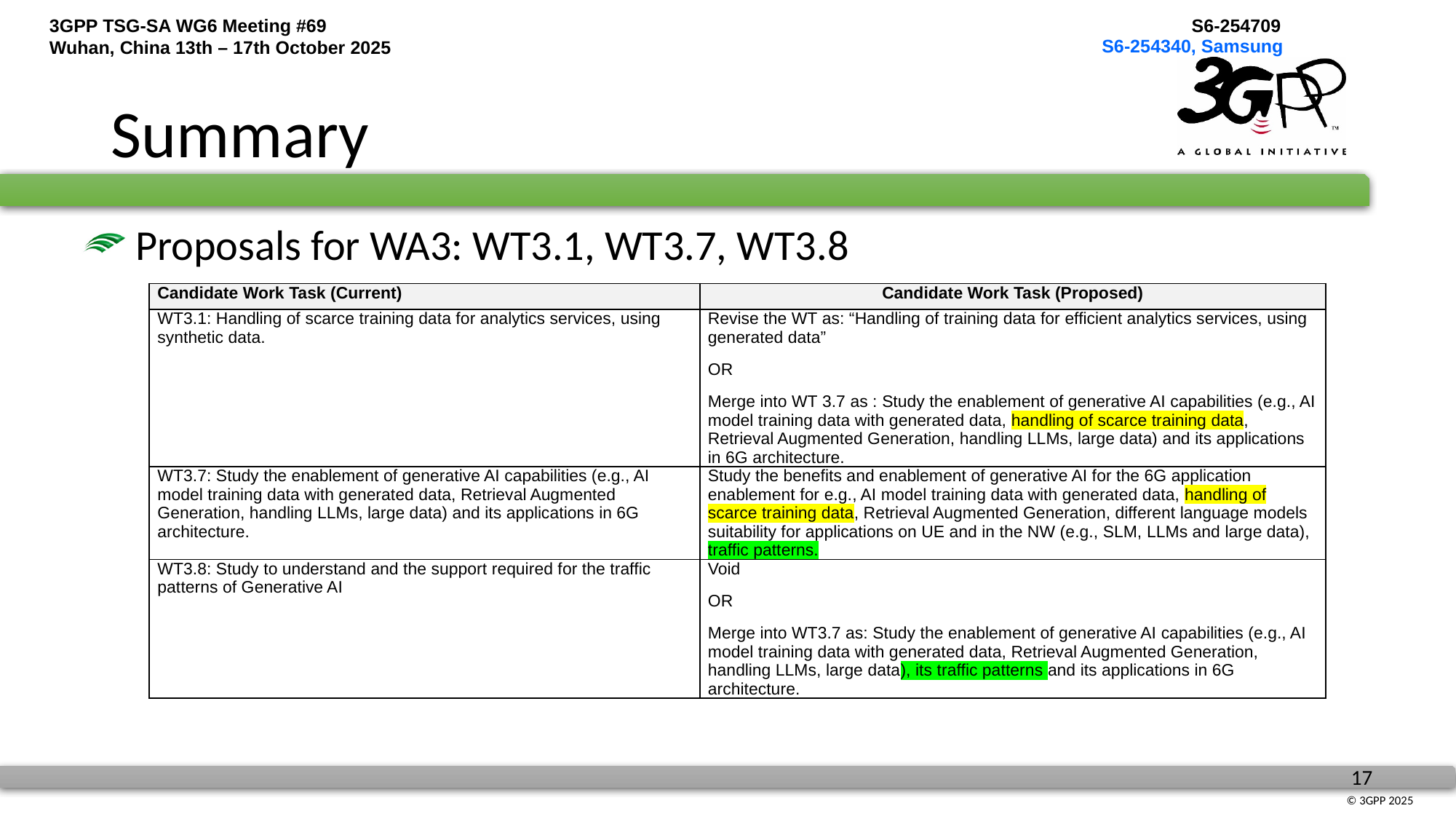

S6-254340, Samsung
# Summary
 Proposals for WA3: WT3.1, WT3.7, WT3.8
| Candidate Work Task (Current) | Candidate Work Task (Proposed) |
| --- | --- |
| WT3.1: Handling of scarce training data for analytics services, using synthetic data. | Revise the WT as: “Handling of training data for efficient analytics services, using generated data” OR Merge into WT 3.7 as : Study the enablement of generative AI capabilities (e.g., AI model training data with generated data, handling of scarce training data, Retrieval Augmented Generation, handling LLMs, large data) and its applications in 6G architecture. |
| WT3.7: Study the enablement of generative AI capabilities (e.g., AI model training data with generated data, Retrieval Augmented Generation, handling LLMs, large data) and its applications in 6G architecture. | Study the benefits and enablement of generative AI for the 6G application enablement for e.g., AI model training data with generated data, handling of scarce training data, Retrieval Augmented Generation, different language models suitability for applications on UE and in the NW (e.g., SLM, LLMs and large data), traffic patterns. |
| WT3.8: Study to understand and the support required for the traffic patterns of Generative AI | Void OR Merge into WT3.7 as: Study the enablement of generative AI capabilities (e.g., AI model training data with generated data, Retrieval Augmented Generation, handling LLMs, large data), its traffic patterns and its applications in 6G architecture. |